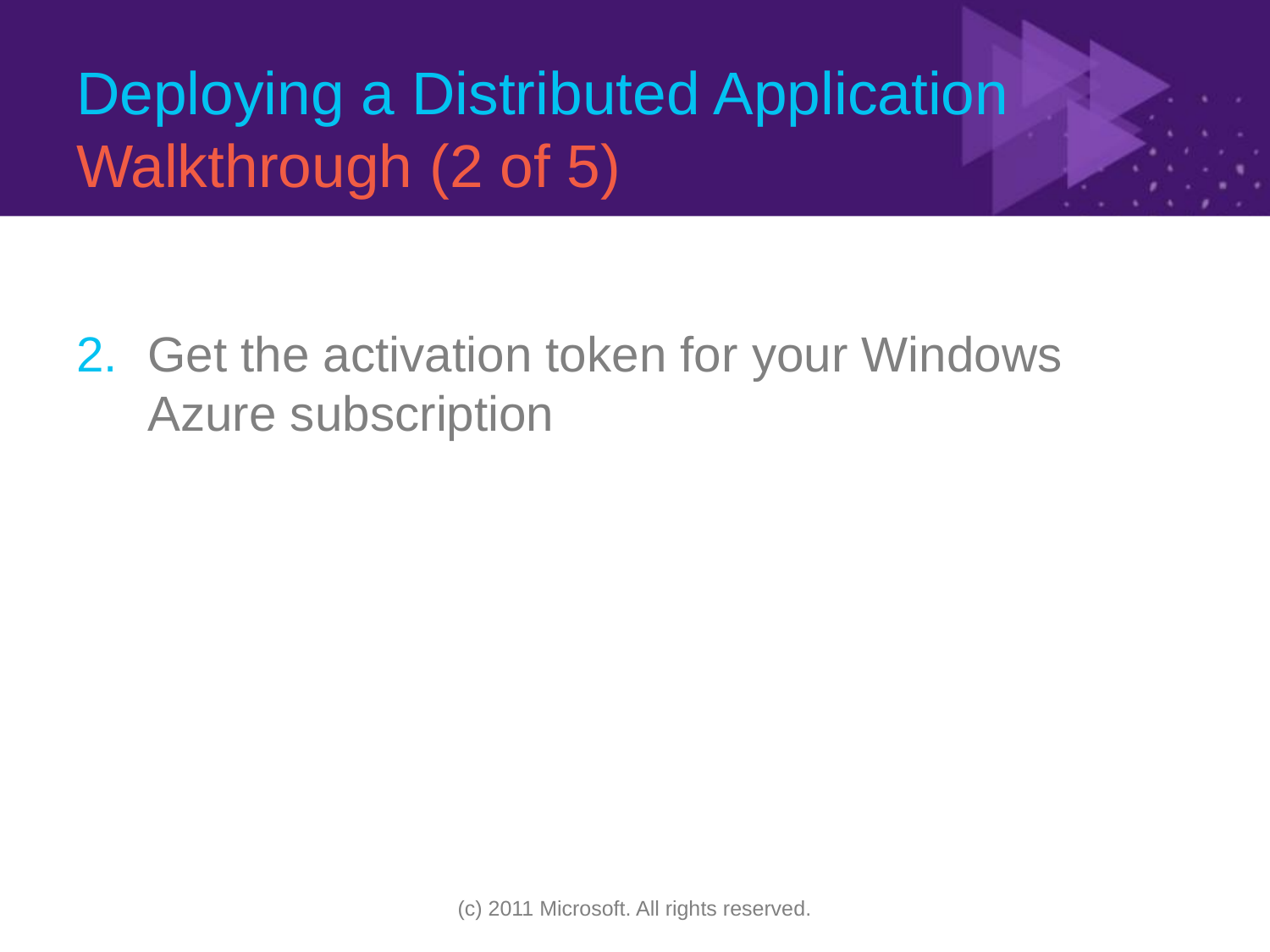

# Deploying a Distributed Application Walkthrough (2 of 5)
Get the activation token for your Windows Azure subscription
(c) 2011 Microsoft. All rights reserved.